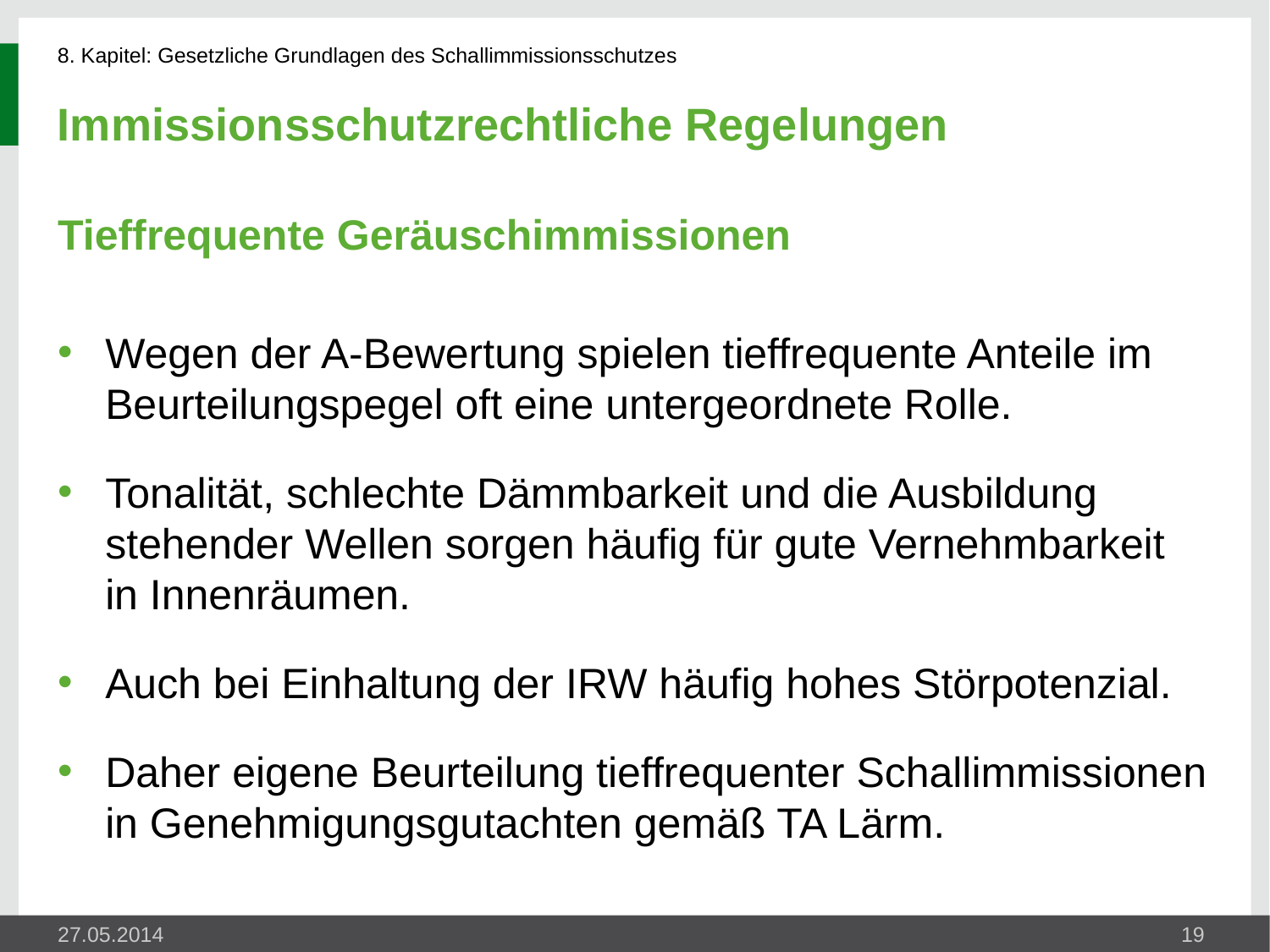

# Immissionsschutzrechtliche Regelungen
Tieffrequente Geräuschimmissionen

Wegen der A-Bewertung spielen tieffrequente Anteile im Beurteilungspegel oft eine untergeordnete Rolle.

Tonalität, schlechte Dämmbarkeit und die Ausbildung stehender Wellen sorgen häufig für gute Vernehmbarkeit
in Innenräumen.

Auch bei Einhaltung der IRW häufig hohes Störpotenzial.

Daher eigene Beurteilung tieffrequenter Schallimmissionen in Genehmigungsgutachten gemäß TA Lärm.
27.05.2014
19